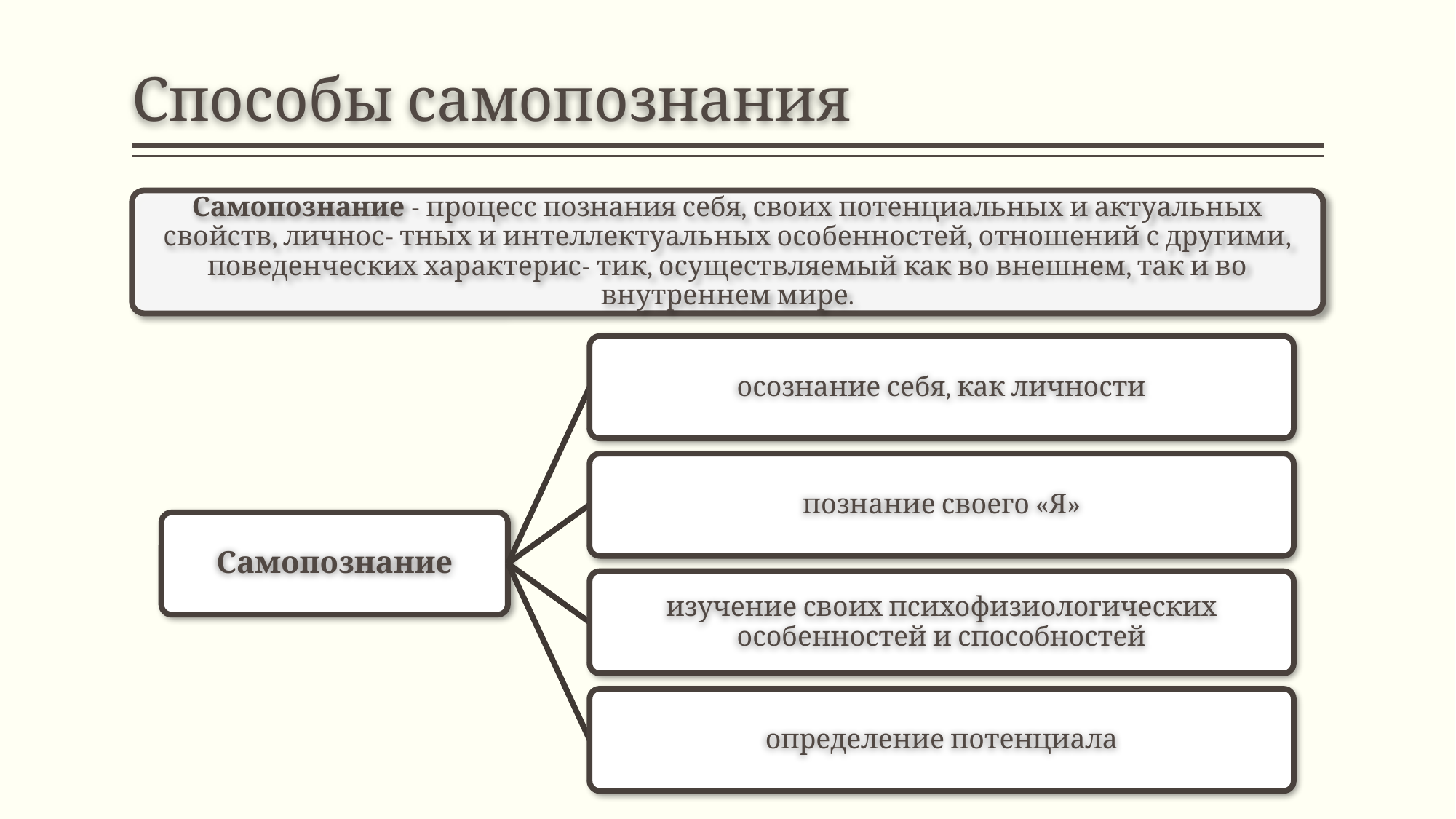

# Способы самопознания

Самопознание - процесс познания себя, своих потенциальных и актуальных свойств, личнос- тных и интеллектуальных особенностей, отношений с другими, поведенческих характерис- тик, осуществляемый как во внешнем, так и во внутреннем мире.

осознание себя, как личности

познание своего «Я»

Самопознание

изучение своих психофизиологических особенностей и способностей

определение потенциала